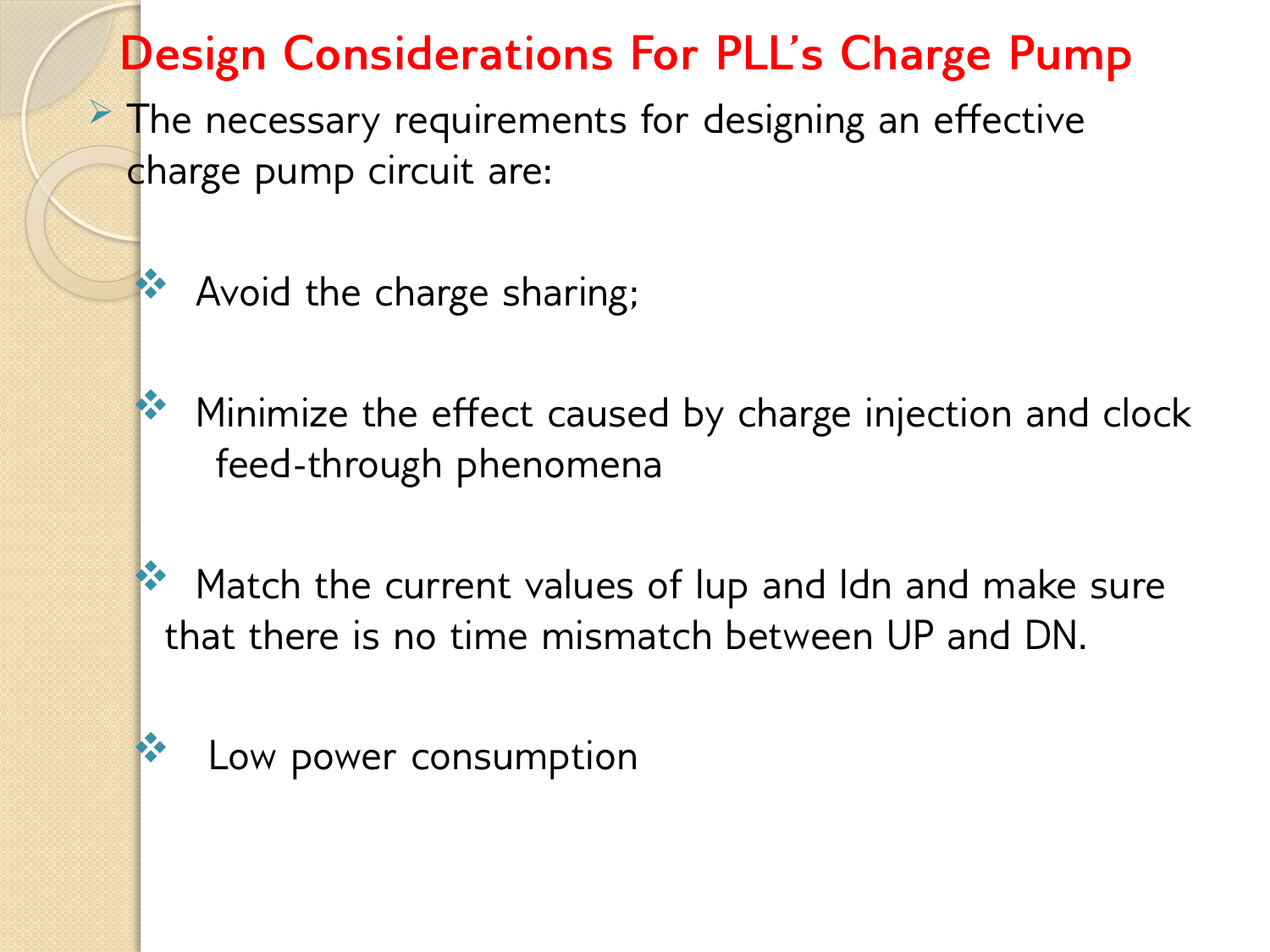

# Design Considerations For PLL’s Charge Pump
The necessary requirements for designing an effective charge pump circuit are:

  Avoid the charge sharing;

  Minimize the effect caused by charge injection and clock     feed-through phenomena

  Match the current values of Iup and Idn and make sure   that there is no time mismatch between UP and DN.

   Low power consumption